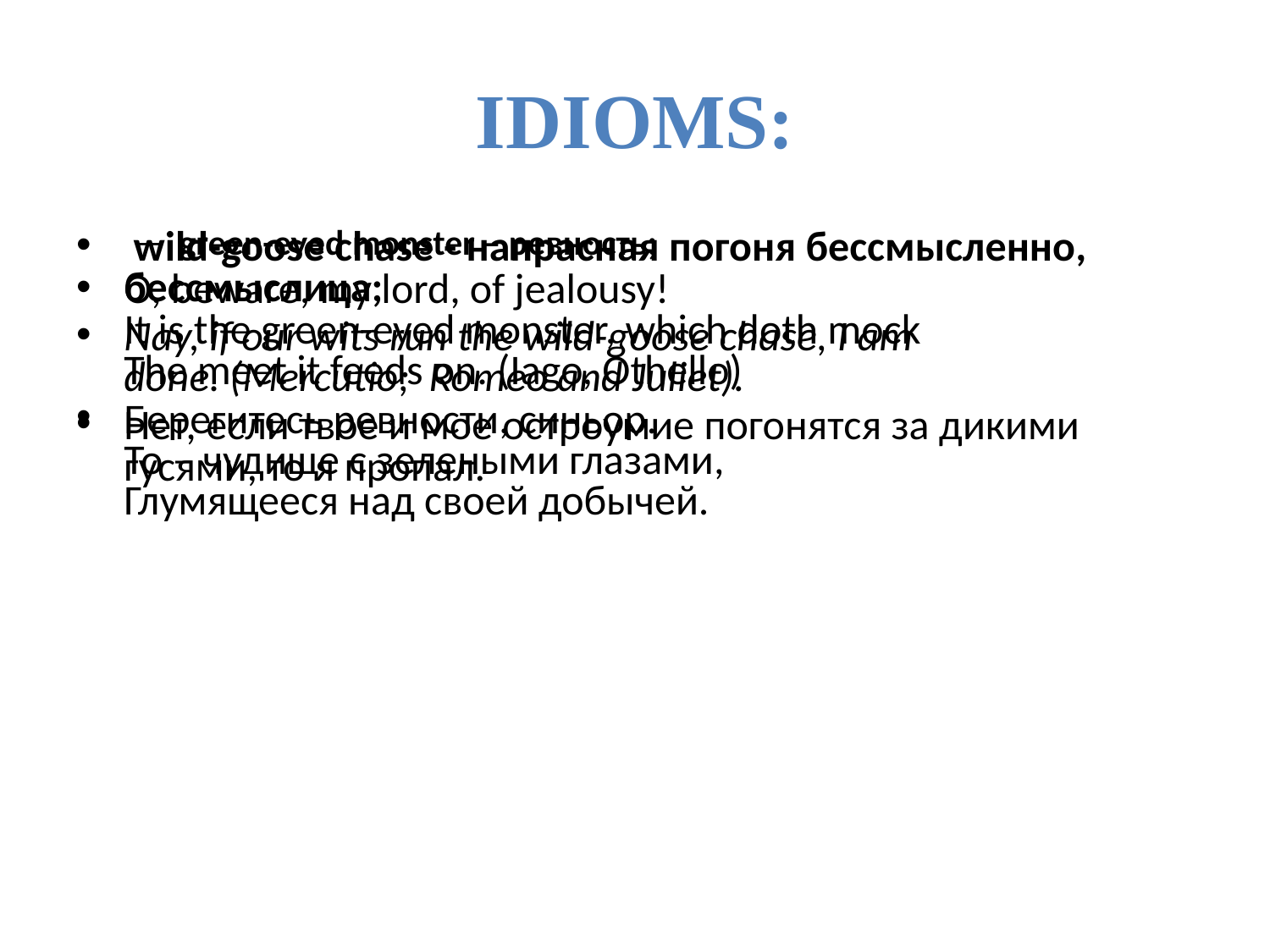

# IDIOMS:
green-eyed monster – ревность;
O, beware, my lord, of jealousy!
It is the green-eyed monster, which doth mock
The meet it feeds on. (Iago, Othello)
Берегитесь ревности, синьор.
То – чудище с зелеными глазами,
Глумящееся над своей добычей.
 wild-goose chase - напрасная погоня бессмысленно, бессмыслица;
Nay, if our wits run the wild-goose chase, I am done. (Mercutio;  Romeo and Juliet).
Нет, если твое и мое остроумие погонятся за дикими гусями, то я пропал.